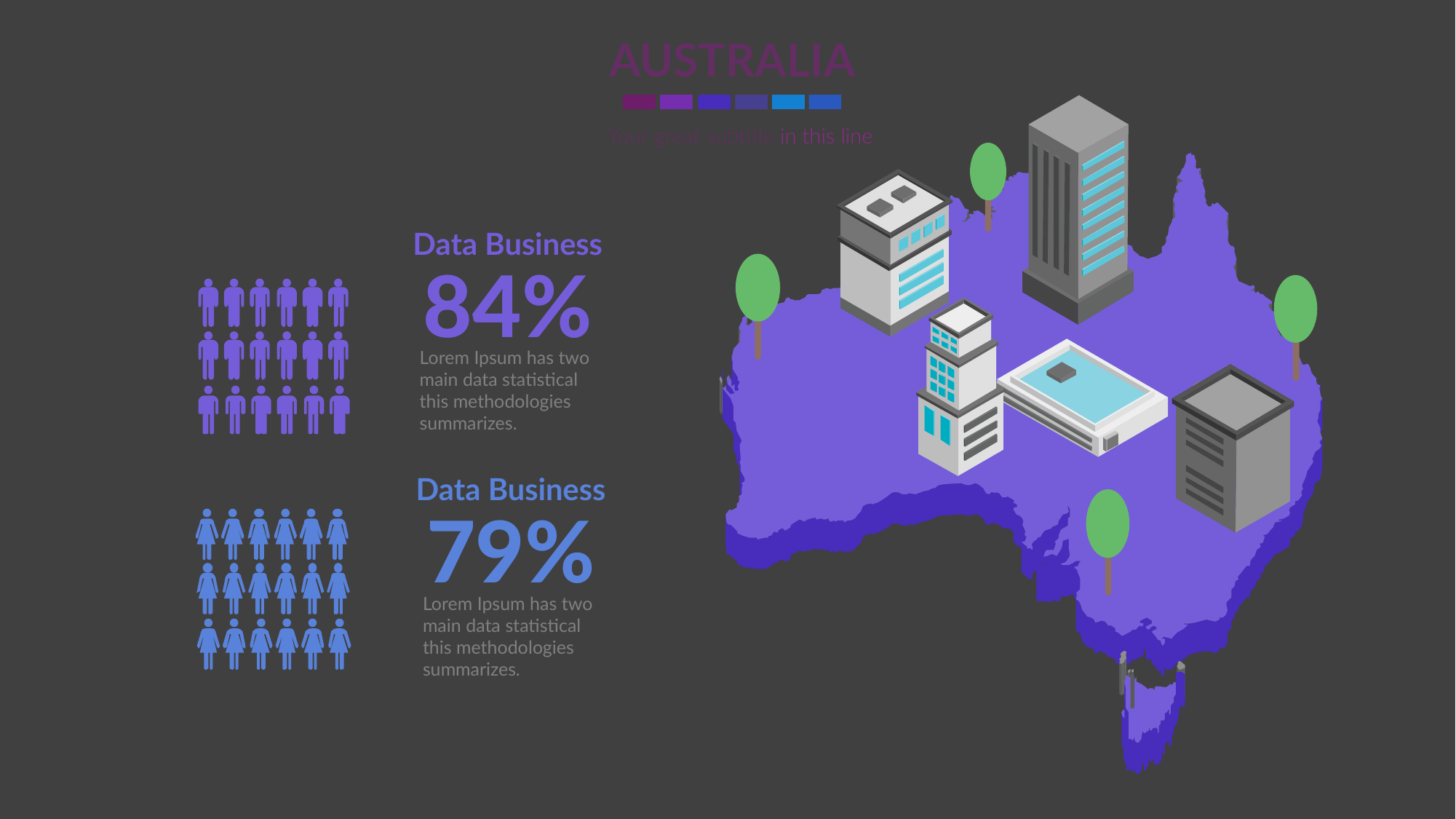

AUSTRALIA
Your great subtitle in this line

Data Business
84%

Lorem Ipsum has two main data statistical this methodologies summarizes.
Data Business
79%

Lorem Ipsum has two main data statistical this methodologies summarizes.